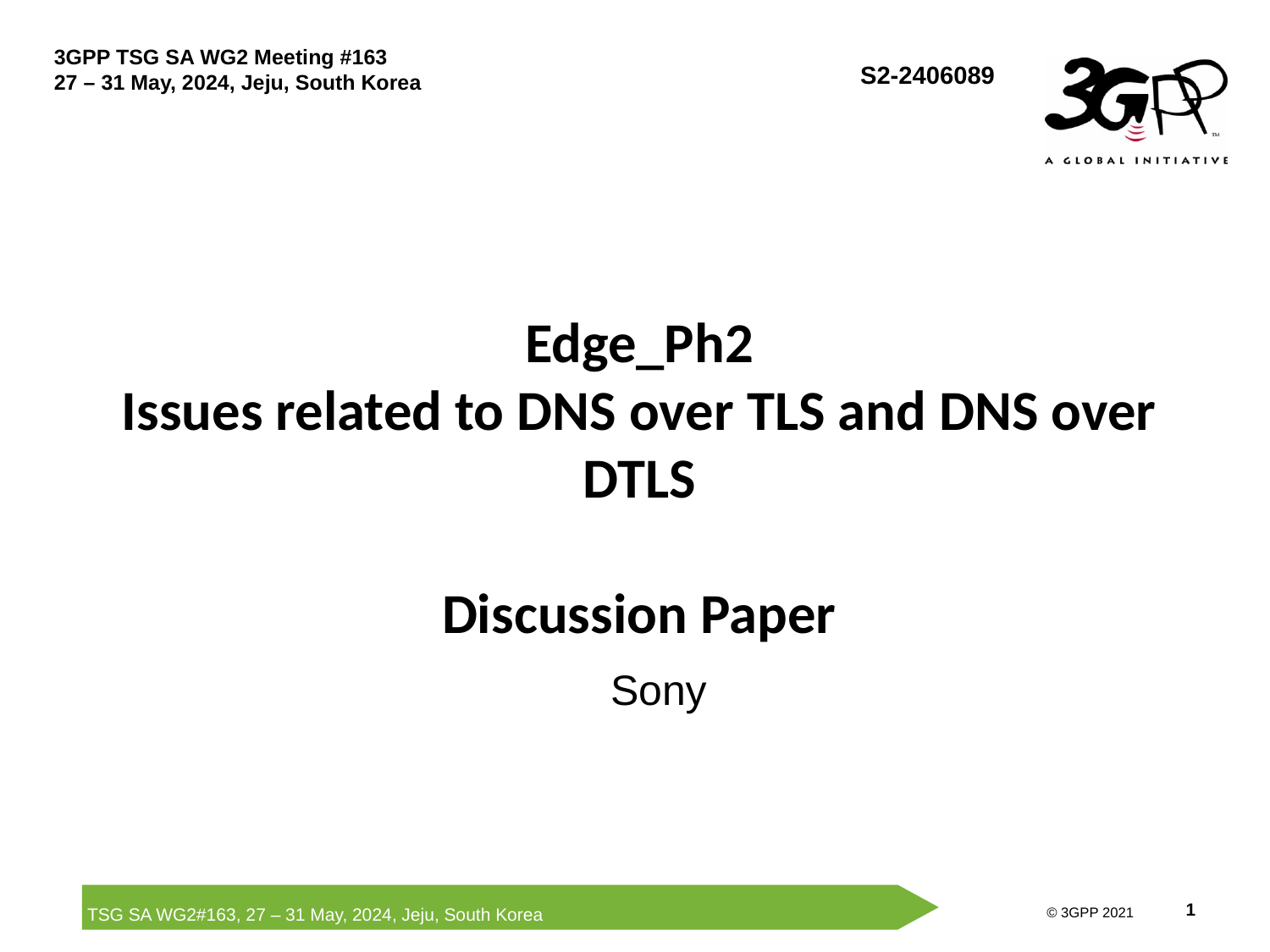

S2-2406089
# Edge_Ph2 Issues related to DNS over TLS and DNS over DTLS Discussion Paper
Sony